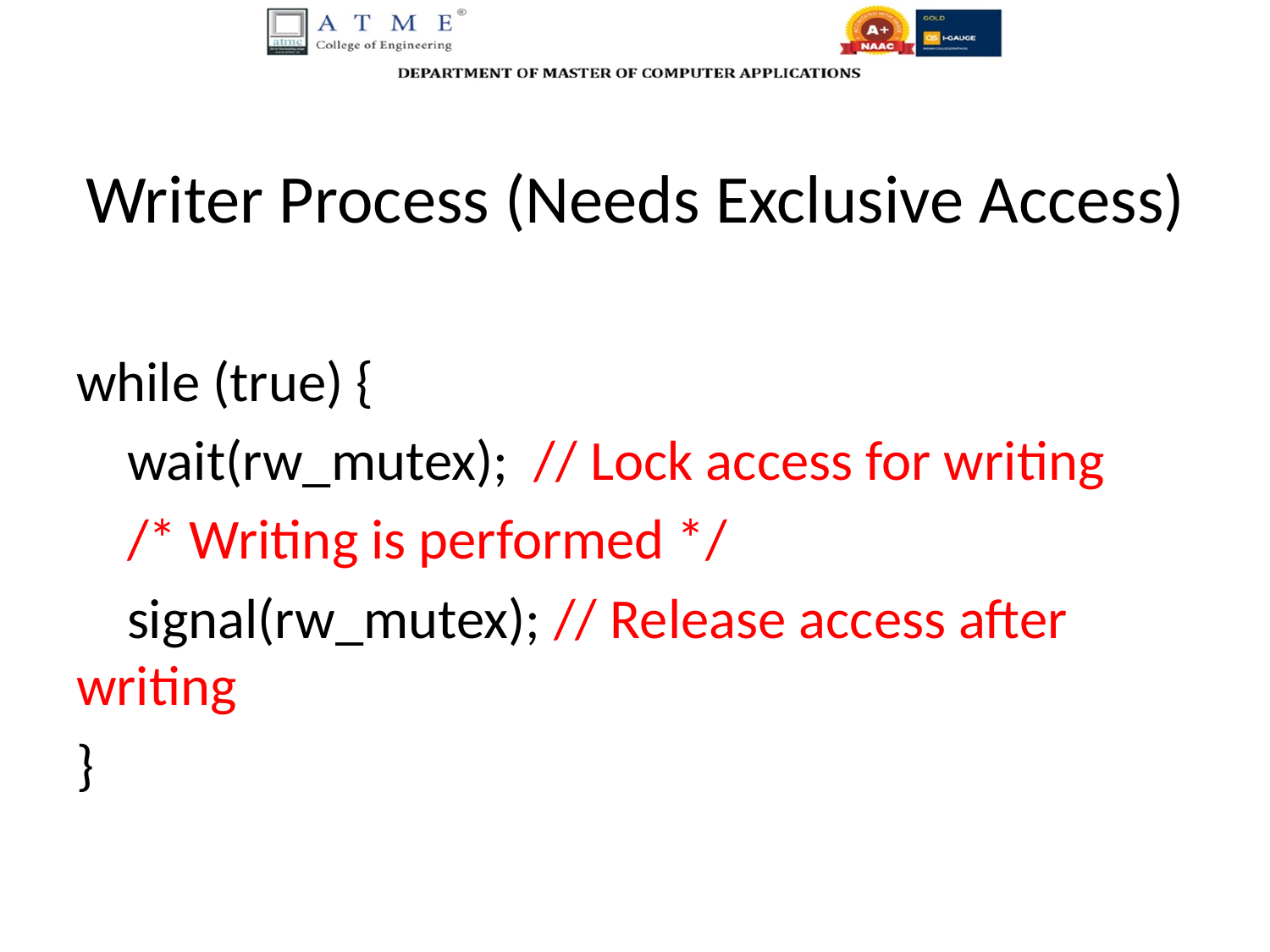

# Writer Process (Needs Exclusive Access)
while (true) {
    wait(rw_mutex);  // Lock access for writing
    /* Writing is performed */
    signal(rw_mutex); // Release access after writing
}